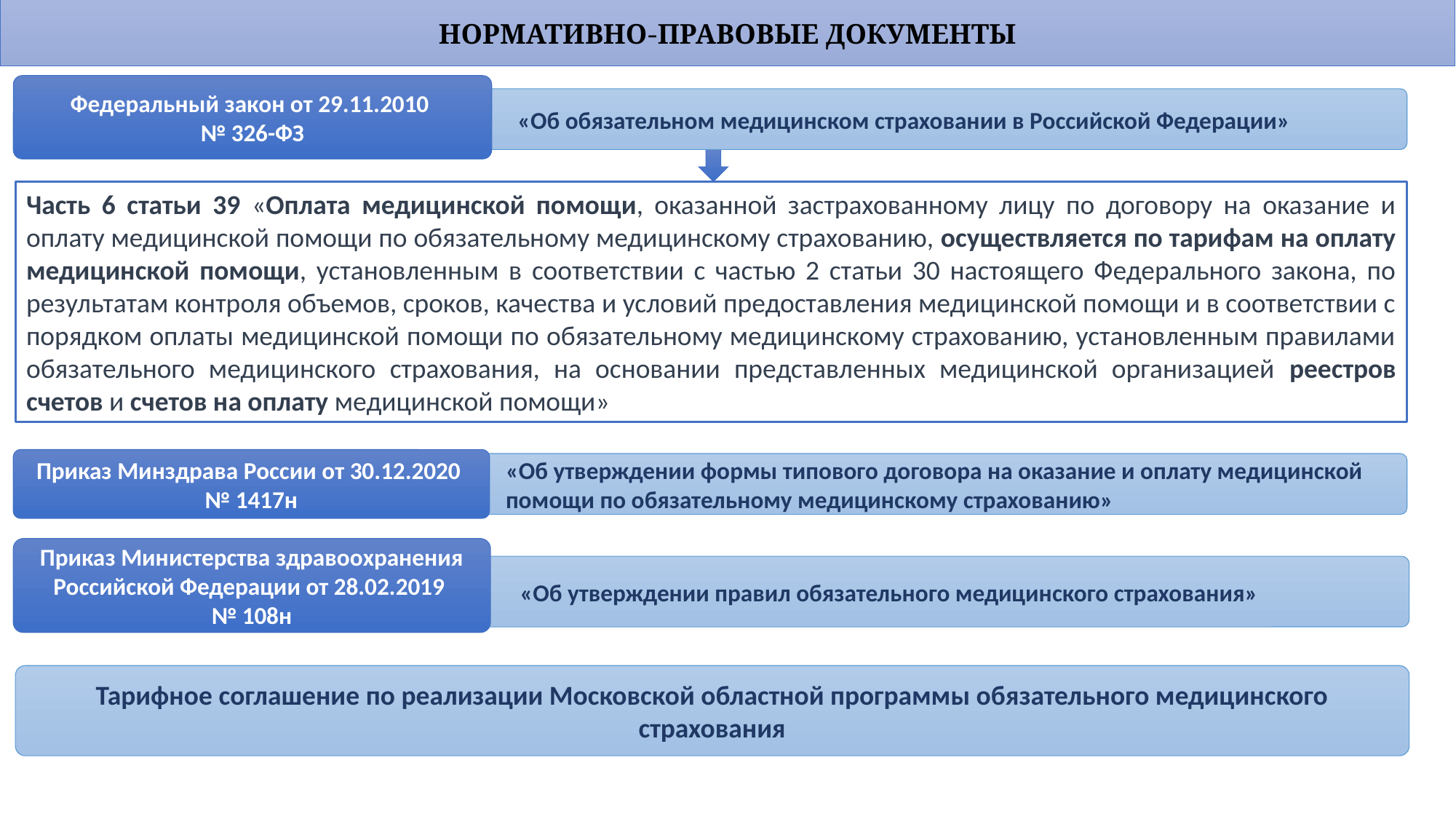

НОРМАТИВНО-ПРАВОВЫЕ ДОКУМЕНТЫ
Федеральный закон от 29.11.2010
№ 326-ФЗ
«Об обязательном медицинском страховании в Российской Федерации»

Часть 6 статьи 39 «Оплата медицинской помощи, оказанной застрахованному лицу по договору на оказание и оплату медицинской помощи по обязательному медицинскому страхованию, осуществляется по тарифам на оплату медицинской помощи, установленным в соответствии с частью 2 статьи 30 настоящего Федерального закона, по результатам контроля объемов, сроков, качества и условий предоставления медицинской помощи и в соответствии с порядком оплаты медицинской помощи по обязательному медицинскому страхованию, установленным правилами обязательного медицинского страхования, на основании представленных медицинской организацией реестров счетов и счетов на оплату медицинской помощи»
Приказ Минздрава России от 30.12.2020
№ 1417н
«Об утверждении формы типового договора на оказание и оплату медицинской помощи по обязательному медицинскому страхованию»
Приказ Министерства здравоохранения Российской Федерации от 28.02.2019
№ 108н
«Об утверждении правил обязательного медицинского страхования»
Тарифное соглашение по реализации Московской областной программы обязательного медицинского страхования